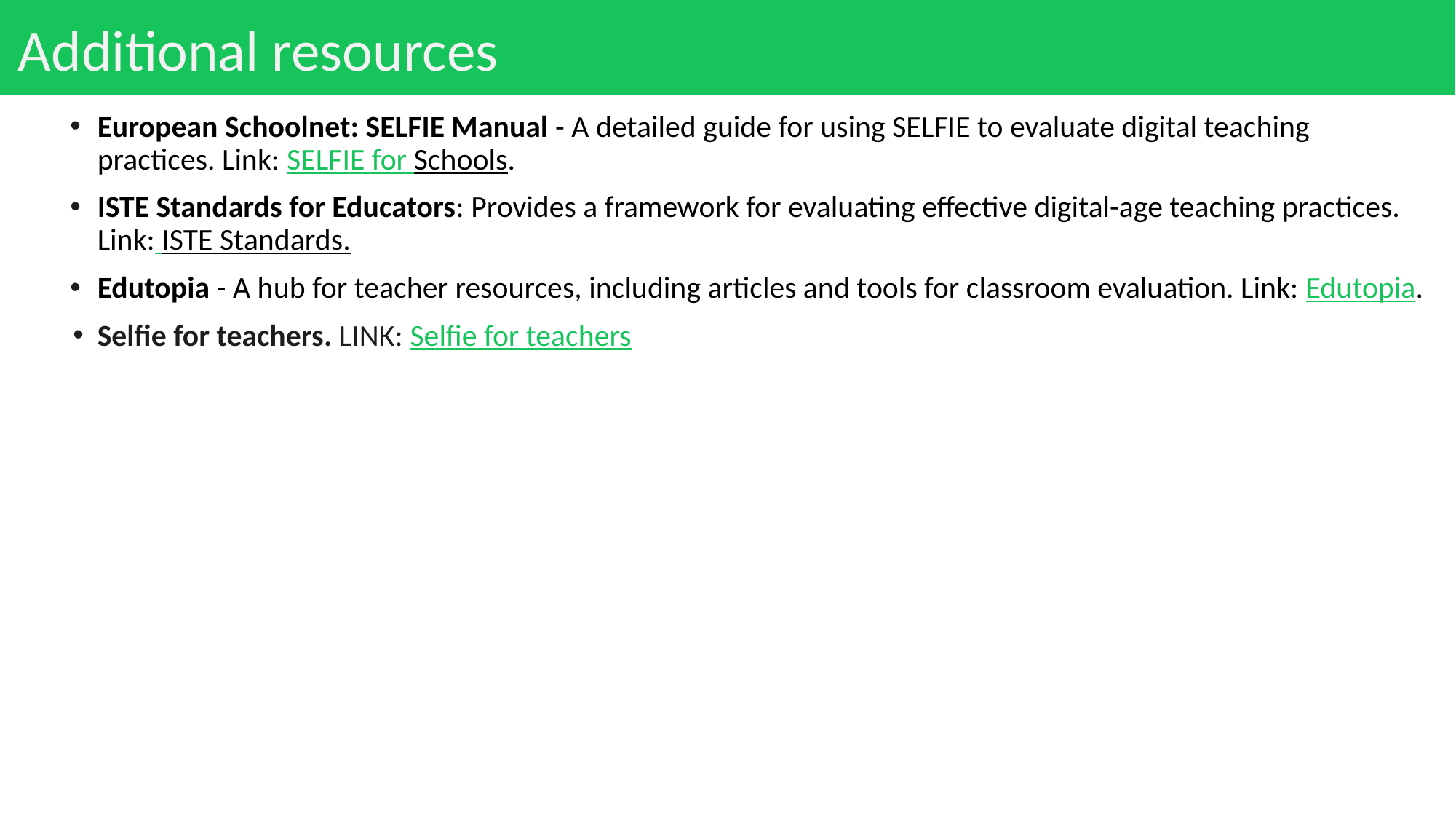

# Additional resources
European Schoolnet: SELFIE Manual - A detailed guide for using SELFIE to evaluate digital teaching practices. Link: SELFIE for Schools.
ISTE Standards for Educators: Provides a framework for evaluating effective digital-age teaching practices. Link: ISTE Standards.
Edutopia - A hub for teacher resources, including articles and tools for classroom evaluation. Link: Edutopia.
Selfie for teachers. LINK: Selfie for teachers